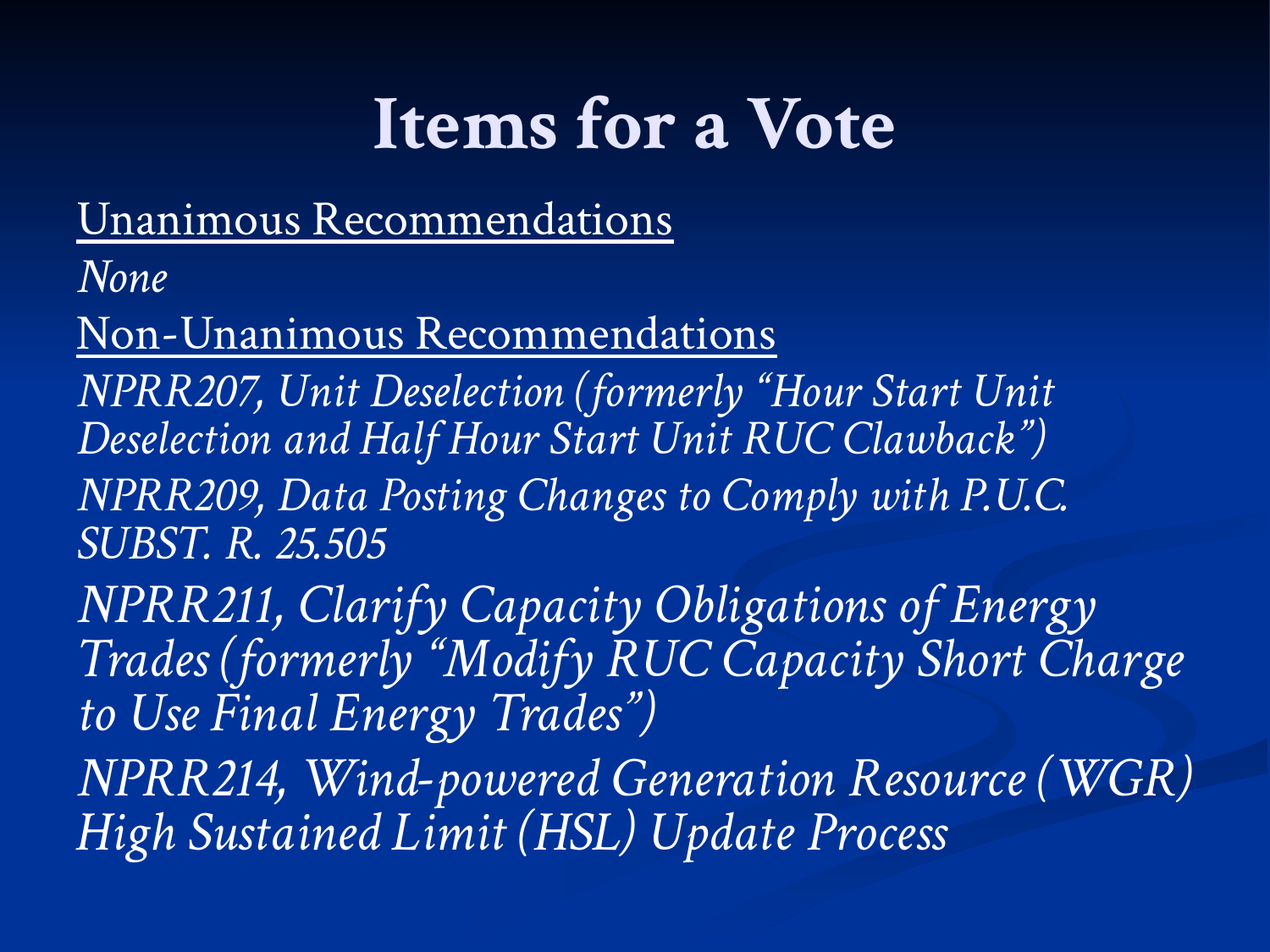

# Items for a Vote
Unanimous Recommendations
None
Non-Unanimous Recommendations
NPRR207, Unit Deselection (formerly “Hour Start Unit Deselection and Half Hour Start Unit RUC Clawback”)
NPRR209, Data Posting Changes to Comply with P.U.C. Subst. R. 25.505
NPRR211, Clarify Capacity Obligations of Energy Trades (formerly “Modify RUC Capacity Short Charge to Use Final Energy Trades”)
NPRR214, Wind-powered Generation Resource (WGR) High Sustained Limit (HSL) Update Process